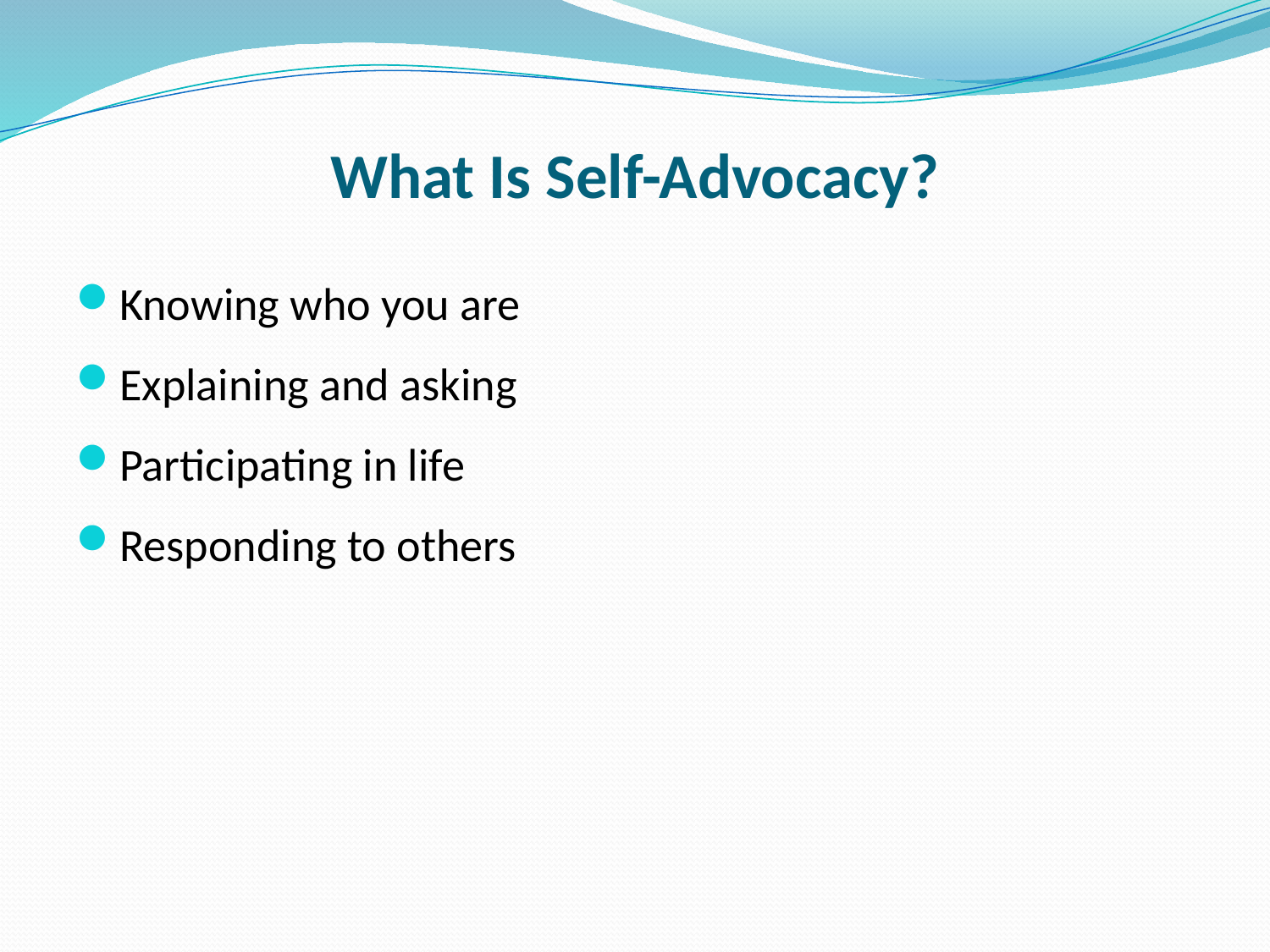

# What Is Self-Advocacy?
Knowing who you are

Explaining and asking

Participating in life

Responding to others